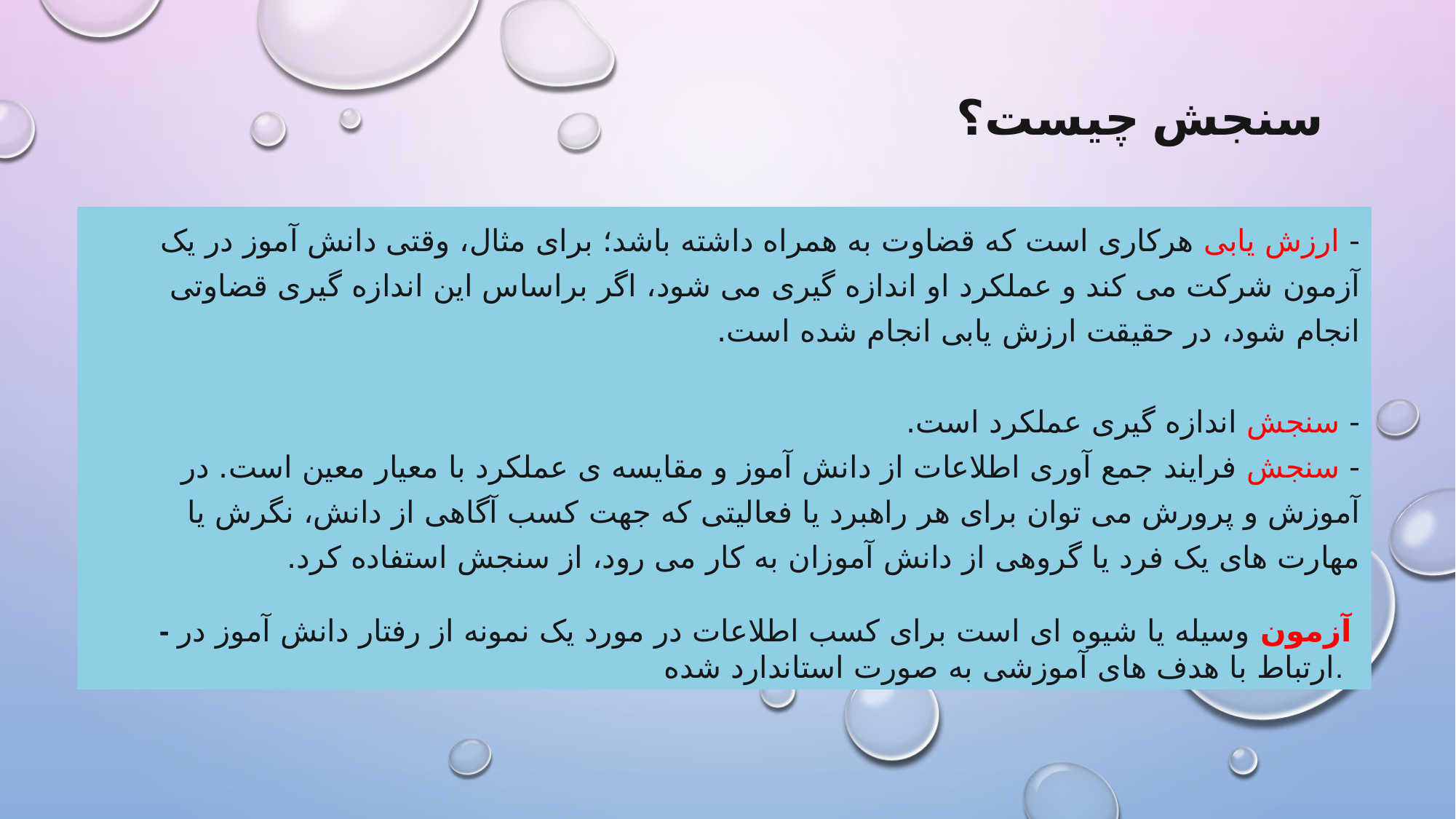

سنجش چيست؟
- ارزش يابی هرکاری است که قضاوت به همراه داشته باشد؛ برای مثال، وقتی دانش آموز در يک آزمون شرکت می کند و عملکرد او اندازه گيری می شود، اگر براساس اين اندازه گيری قضاوتی انجام شود، در حقيقت ارزش يابی انجام شده است.

- سنجش اندازه گيری عملکرد است.
- سنجش فرايند جمع آوری اطلاعات از دانش آموز و مقايسه ی عملکرد با معيار معين است. در آموزش و پرورش می توان برای هر راهبرد يا فعاليتی که جهت کسب آگاهی از دانش، نگرش يا مهارت های يک فرد يا گروهی از دانش آموزان به کار می رود، از سنجش استفاده کرد.

- آزمون وسيله يا شيوه ای است برای کسب اطلاعات در مورد يک نمونه از رفتار دانش آموز در ارتباط با هدف های آموزشی به صورت استاندارد شده.